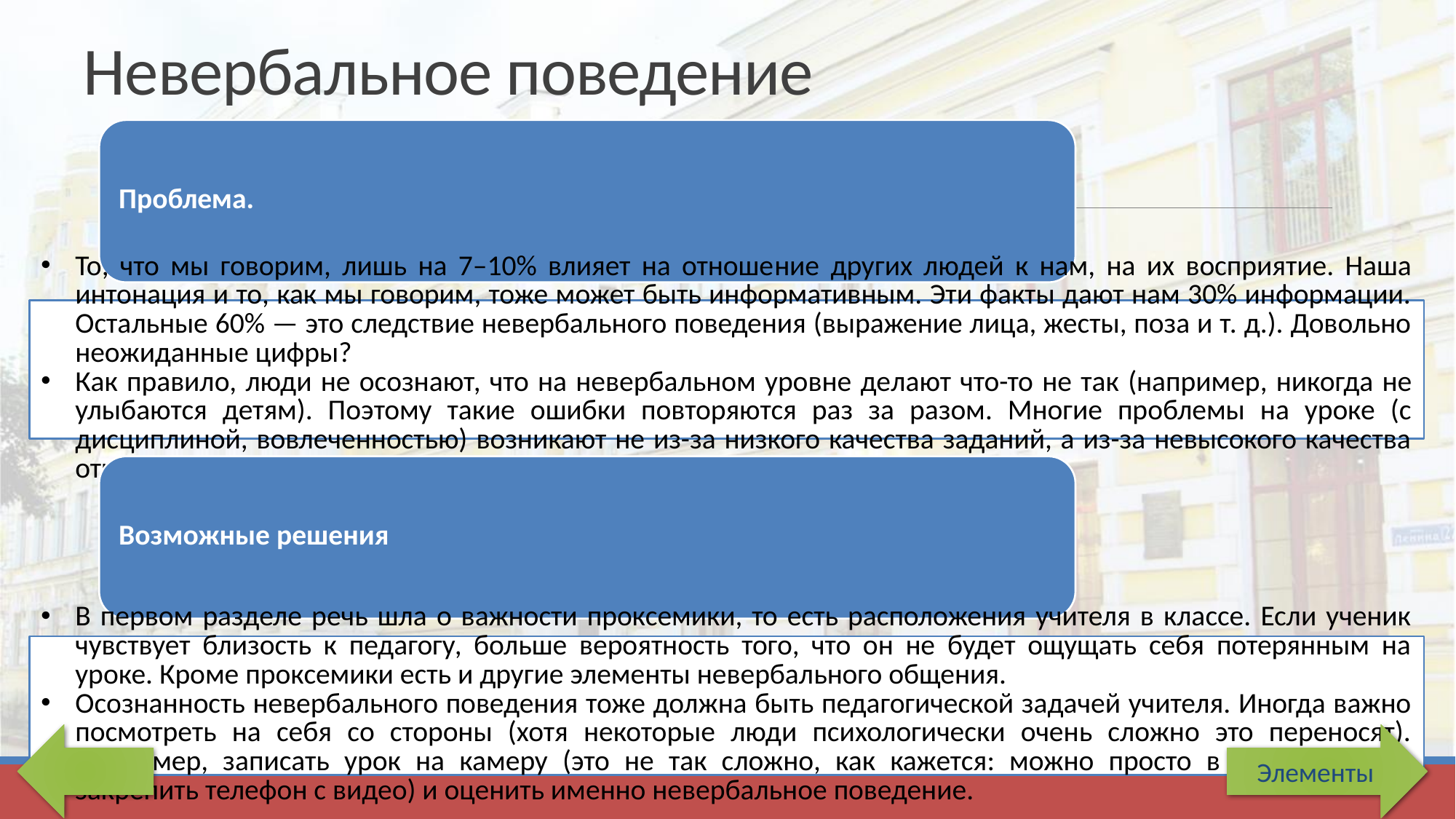

# Невербальное поведение
Проблема.
Как правило, люди не осознают, что на невербальном уровне де­лают что-то не так (например, никогда не улыбаются детям). Поэ­тому такие ошибки повторяются раз за разом. Многие проблемы на уроке (с дисциплиной, вовлеченностью) возникают не из-за низкого качества заданий, а из-за невысокого качества отношений.
Возможные решения
В первом разделе речь шла о важности проксемики, то есть расположения учителя в классе. Если ученик чувствует близость к педагогу, больше вероятность того, что он не будет ощущать себя потерянным на уроке. Кроме проксемики есть и другие элементы невербального общения.
То, что мы говорим, лишь на 7–10% влияет на отноше­ние других людей к нам, на их восприятие. Наша интонация и то, как мы говорим, тоже может быть информативным. Эти факты дают нам 30% информации. Остальные 60% — это следствие невербального поведения (выражение лица, жесты, поза и т. д.). Довольно неожиданные цифры?

Элементы